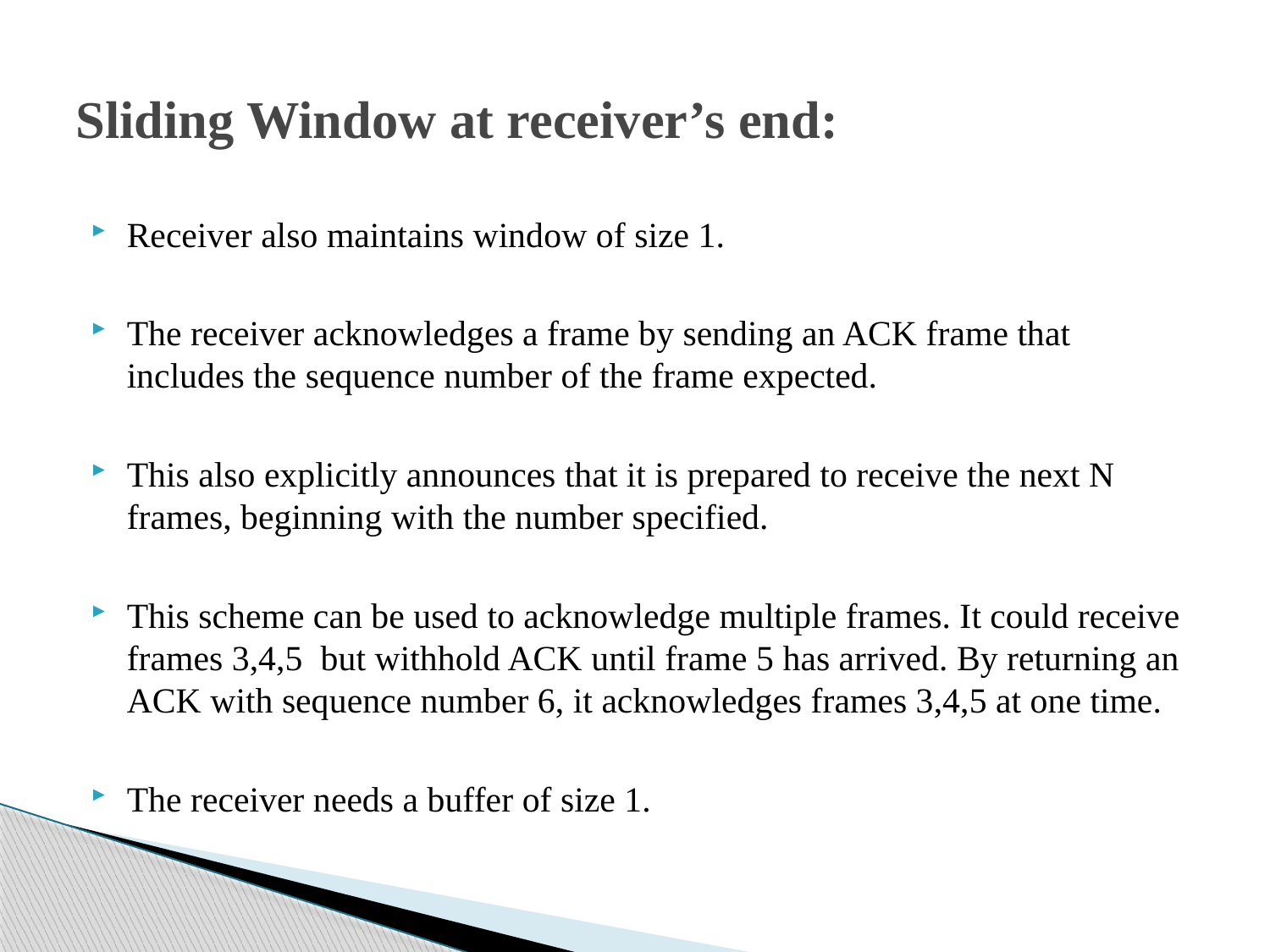

# Sliding Window at receiver’s end:
Receiver also maintains window of size 1.

The receiver acknowledges a frame by sending an ACK frame that includes the sequence number of the frame expected.

This also explicitly announces that it is prepared to receive the next N frames, beginning with the number specified.

This scheme can be used to acknowledge multiple frames. It could receive frames 3,4,5  but withhold ACK until frame 5 has arrived. By returning an ACK with sequence number 6, it acknowledges frames 3,4,5 at one time.

The receiver needs a buffer of size 1.